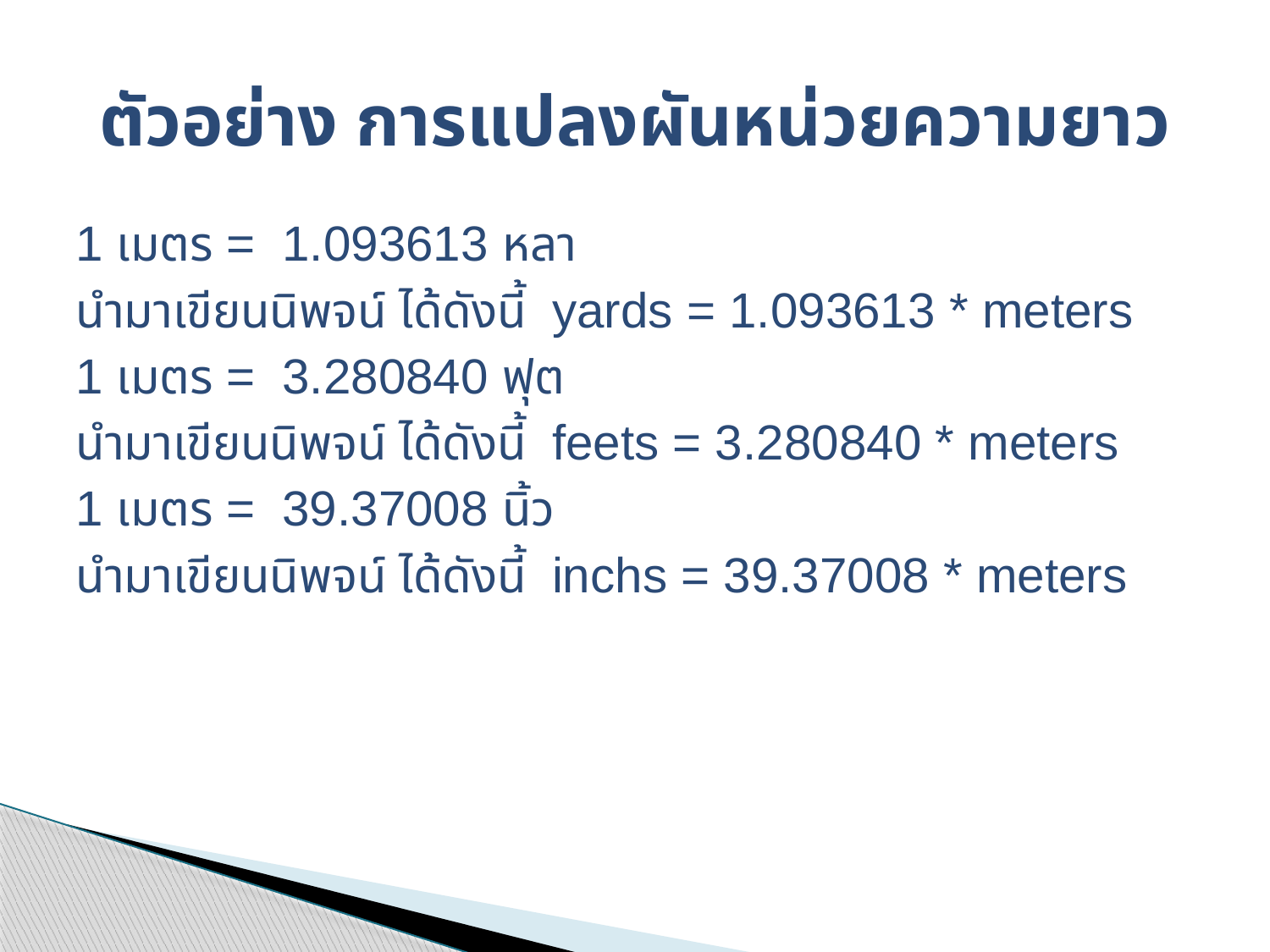

# ตัวอย่าง การแปลงผันหน่วยความยาว
1 เมตร =  1.093613 หลา
นำมาเขียนนิพจน์ ได้ดังนี้  yards = 1.093613 * meters
1 เมตร =  3.280840 ฟุต
นำมาเขียนนิพจน์ ได้ดังนี้  feets = 3.280840 * meters
1 เมตร =  39.37008 นิ้ว
นำมาเขียนนิพจน์ ได้ดังนี้  inchs = 39.37008 * meters